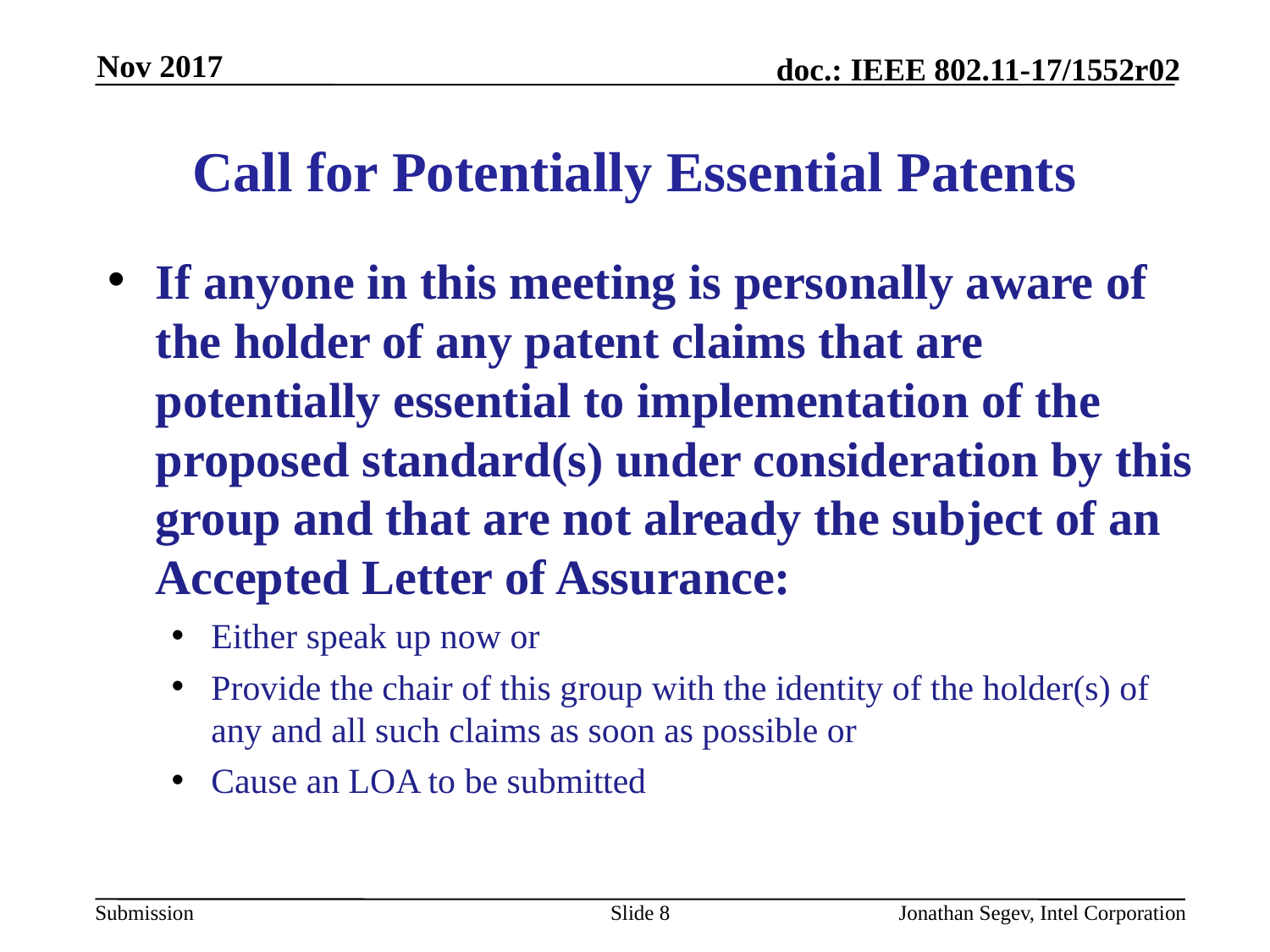

Nov 2017
# Call for Potentially Essential Patents
If anyone in this meeting is personally aware of the holder of any patent claims that are potentially essential to implementation of the proposed standard(s) under consideration by this group and that are not already the subject of an Accepted Letter of Assurance:
Either speak up now or
Provide the chair of this group with the identity of the holder(s) of any and all such claims as soon as possible or
Cause an LOA to be submitted
Slide 8
Jonathan Segev, Intel Corporation